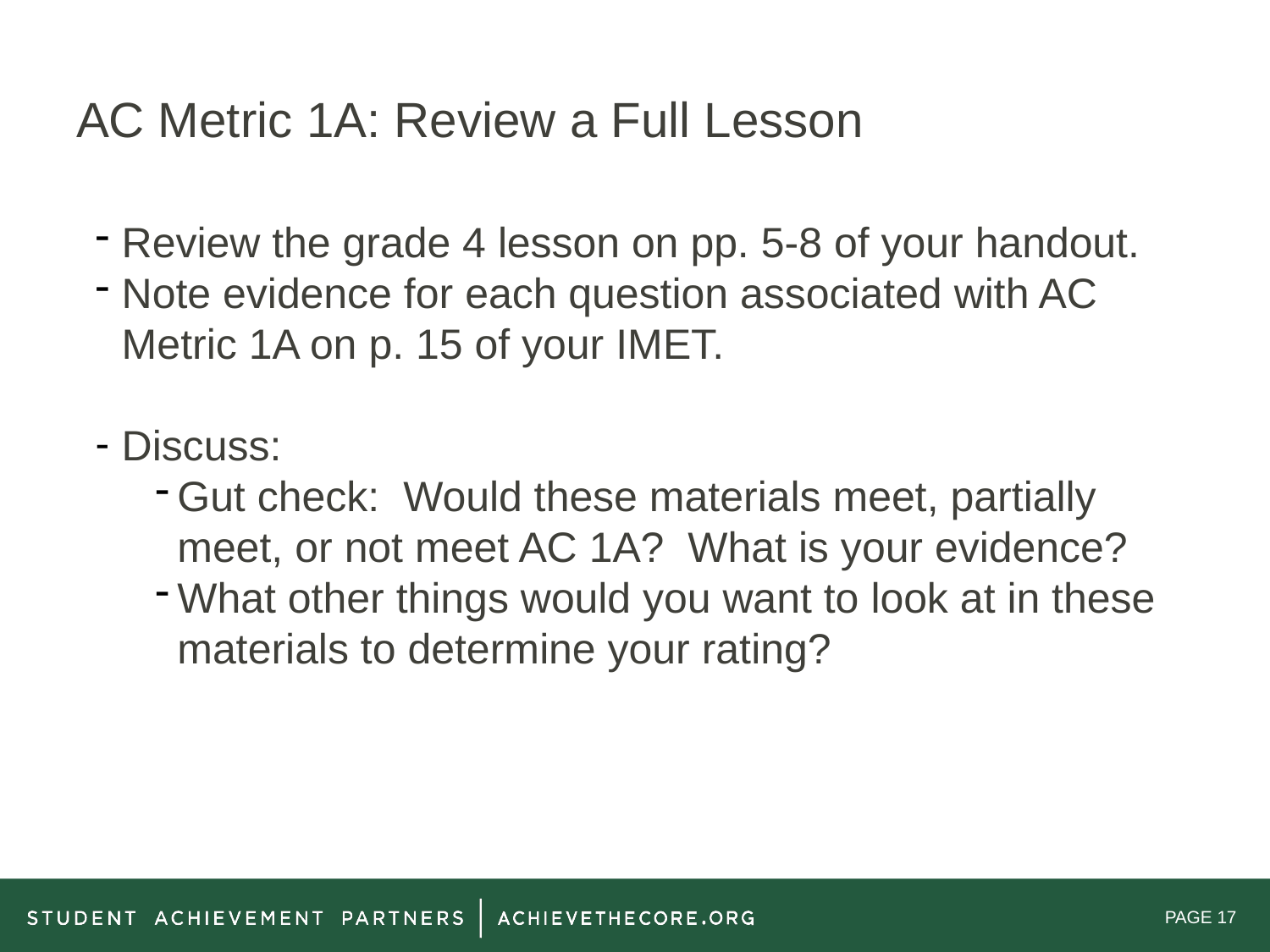

# AC Metric 1A: Review a Full Lesson
Review the grade 4 lesson on pp. 5-8 of your handout.
Note evidence for each question associated with AC Metric 1A on p. 15 of your IMET.

Discuss:
Gut check:  Would these materials meet, partially meet, or not meet AC 1A?  What is your evidence?
What other things would you want to look at in these materials to determine your rating?